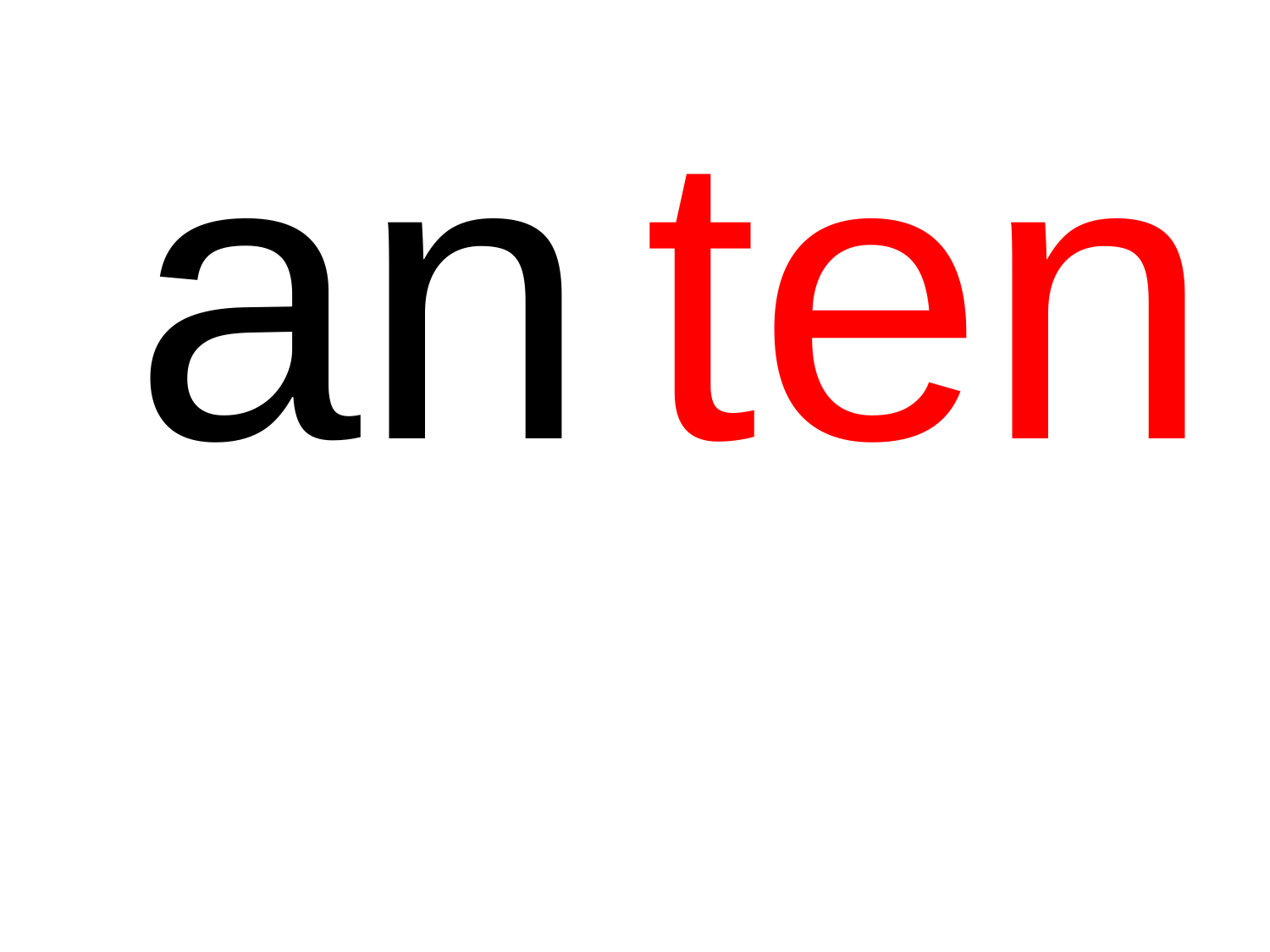

| an |
| --- |
| ten |
| --- |